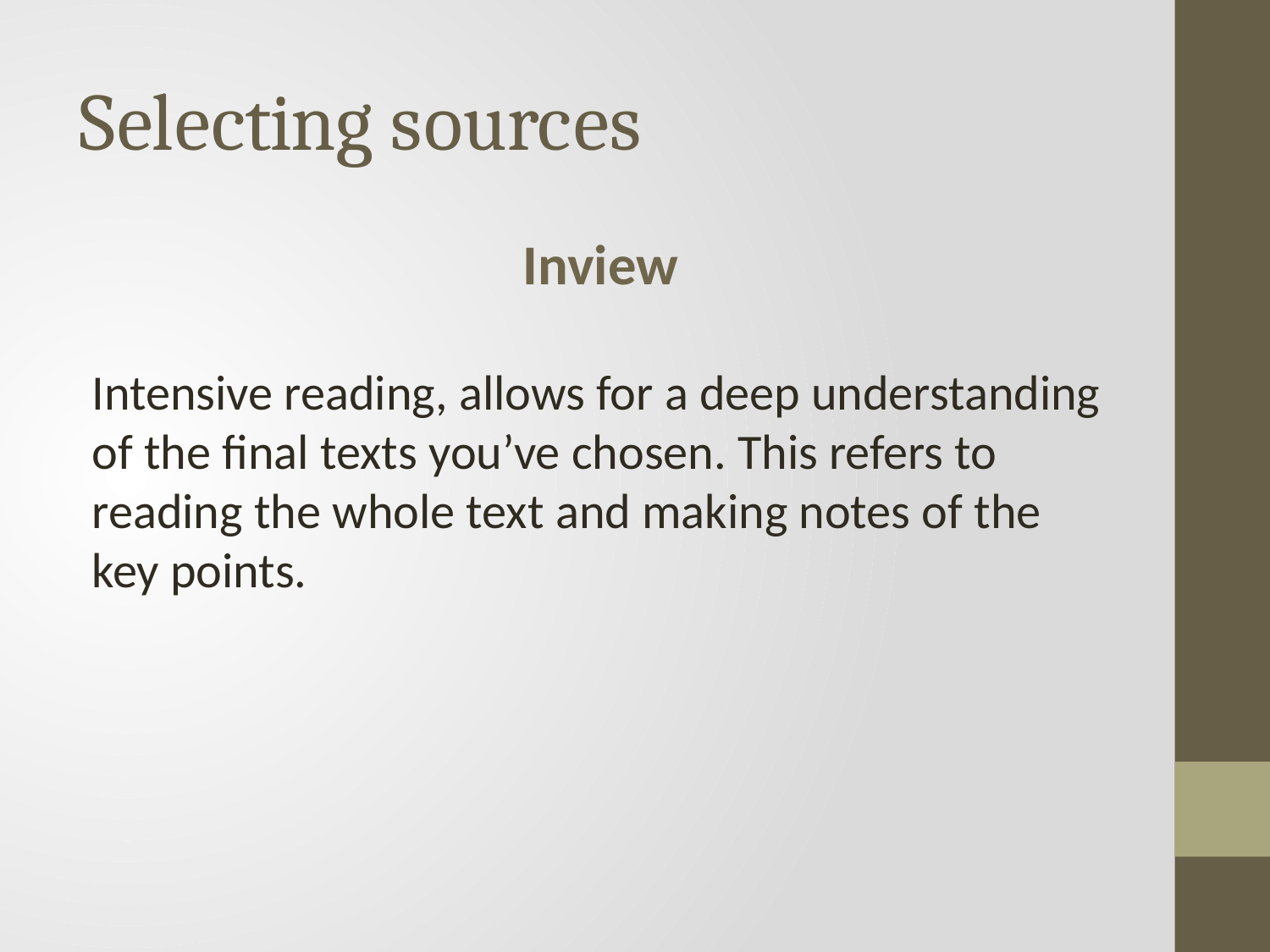

# Selecting sources
Inview

Intensive reading, allows for a deep understanding of the final texts you’ve chosen. This refers to reading the whole text and making notes of the key points.